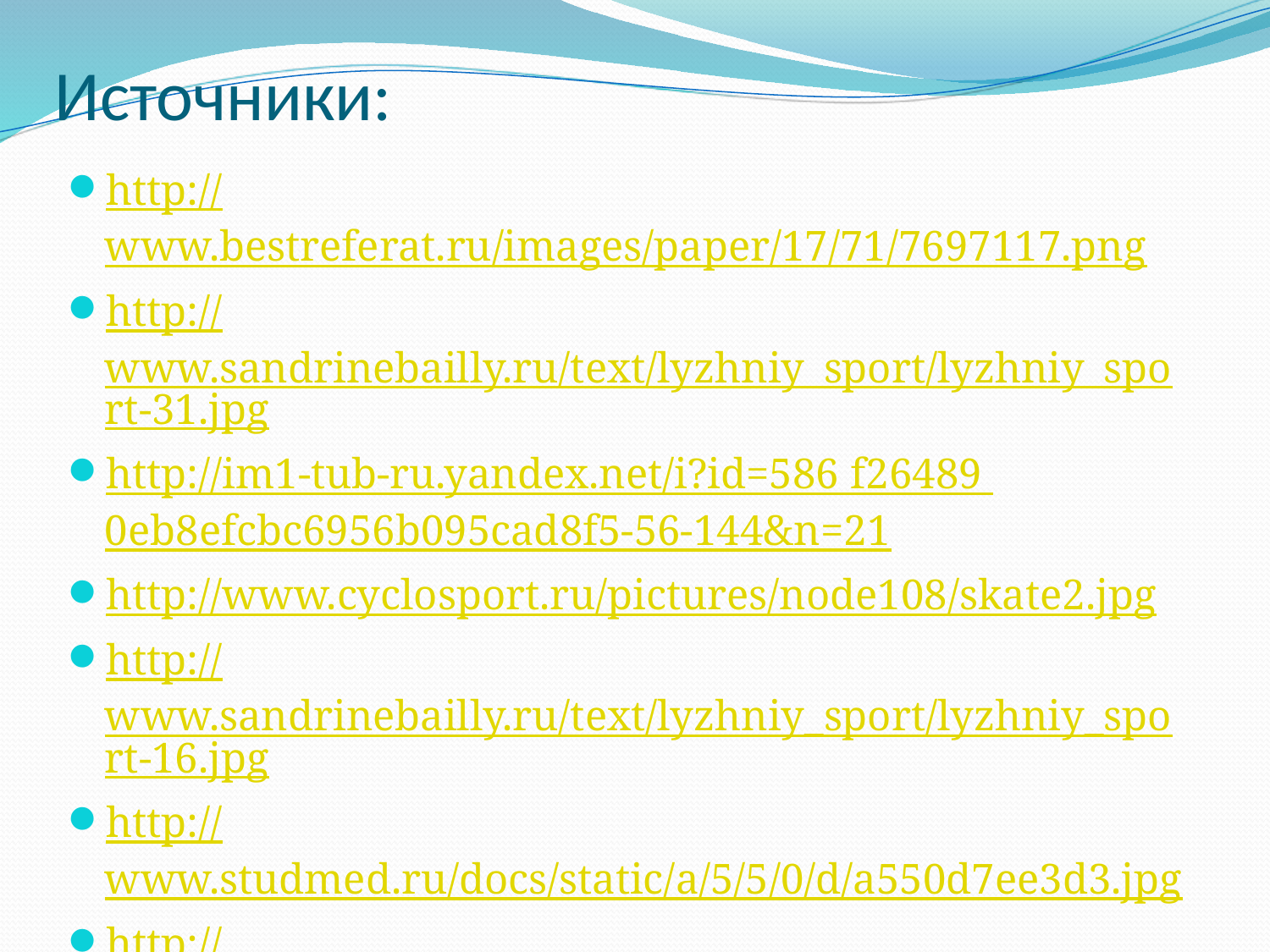

# Источники:
http://www.bestreferat.ru/images/paper/17/71/7697117.png
http://www.sandrinebailly.ru/text/lyzhniy_sport/lyzhniy_sport-31.jpg
http://im1-tub-ru.yandex.net/i?id=586 f26489 0eb8efcbc6956b095cad8f5-56-144&n=21
http://www.cyclosport.ru/pictures/node108/skate2.jpg
http://www.sandrinebailly.ru/text/lyzhniy_sport/lyzhniy_sport-16.jpg
http://www.studmed.ru/docs/static/a/5/5/0/d/a550d7ee3d3.jpg
http://skaz.com.ua/pars_docs/refs/2/1167/1167_html_m57df6dbe.png